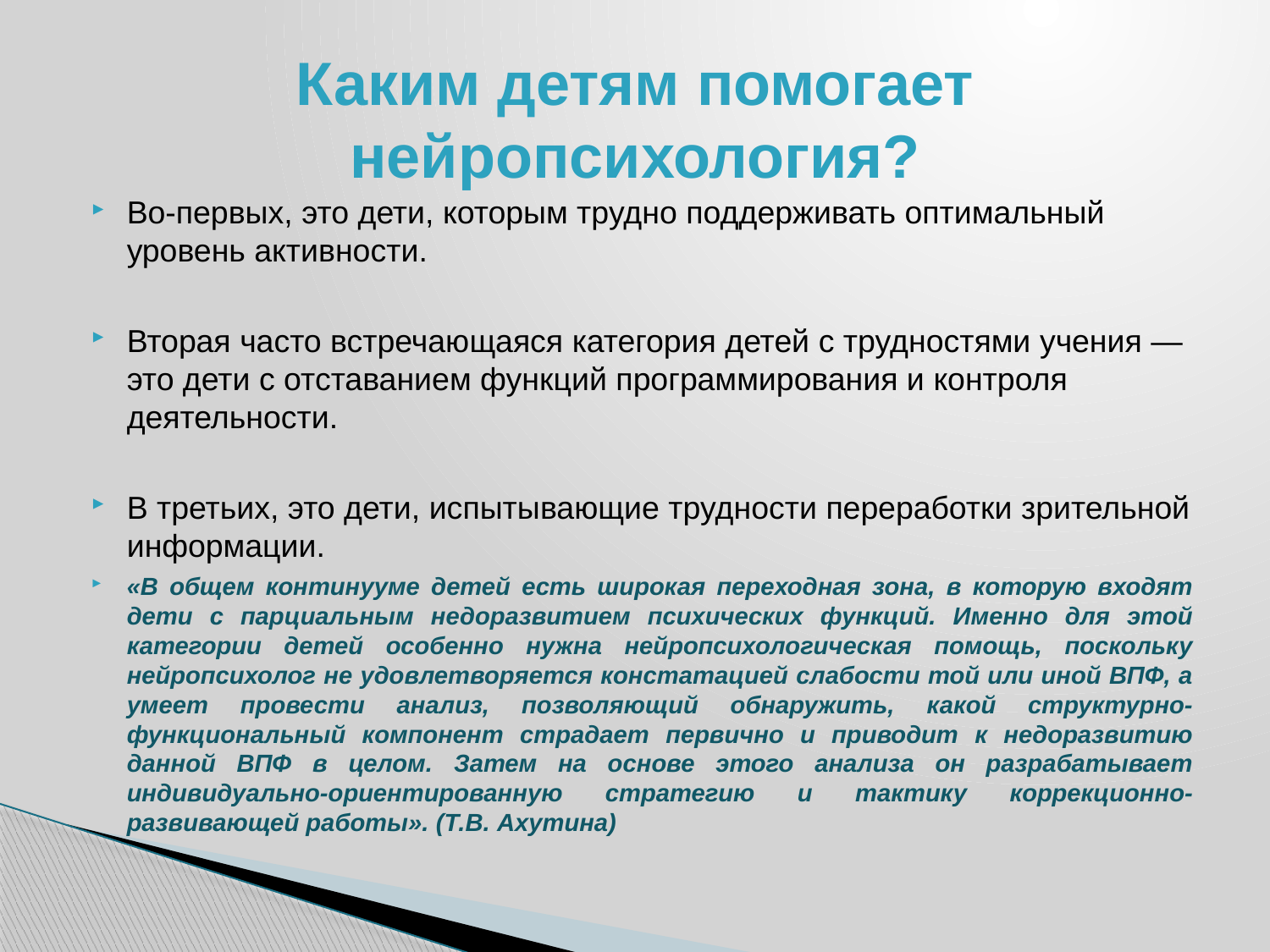

# Каким детям помогает нейропсихология?
Во-первых, это дети, которым трудно поддерживать оптимальный уровень активности.

Вторая часто встречающаяся категория детей с трудностями учения — это дети с отставанием функций программирования и контроля деятельности.

В третьих, это дети, испытывающие трудности переработки зрительной информации.
«В общем континууме детей есть широкая переходная зона, в которую входят дети с парциальным недоразвитием психических функций. Именно для этой категории детей особенно нужна нейропсихологическая помощь, поскольку нейропсихолог не удовлетворяется констатацией слабости той или иной ВПФ, а умеет провести анализ, позволяющий обнаружить, какой структурно-функциональный компонент страдает первично и приводит к недоразвитию данной ВПФ в целом. Затем на основе этого анализа он разрабатывает индивидуально-ориентированную стратегию и тактику коррекционно-развивающей работы». (Т.В. Ахутина)